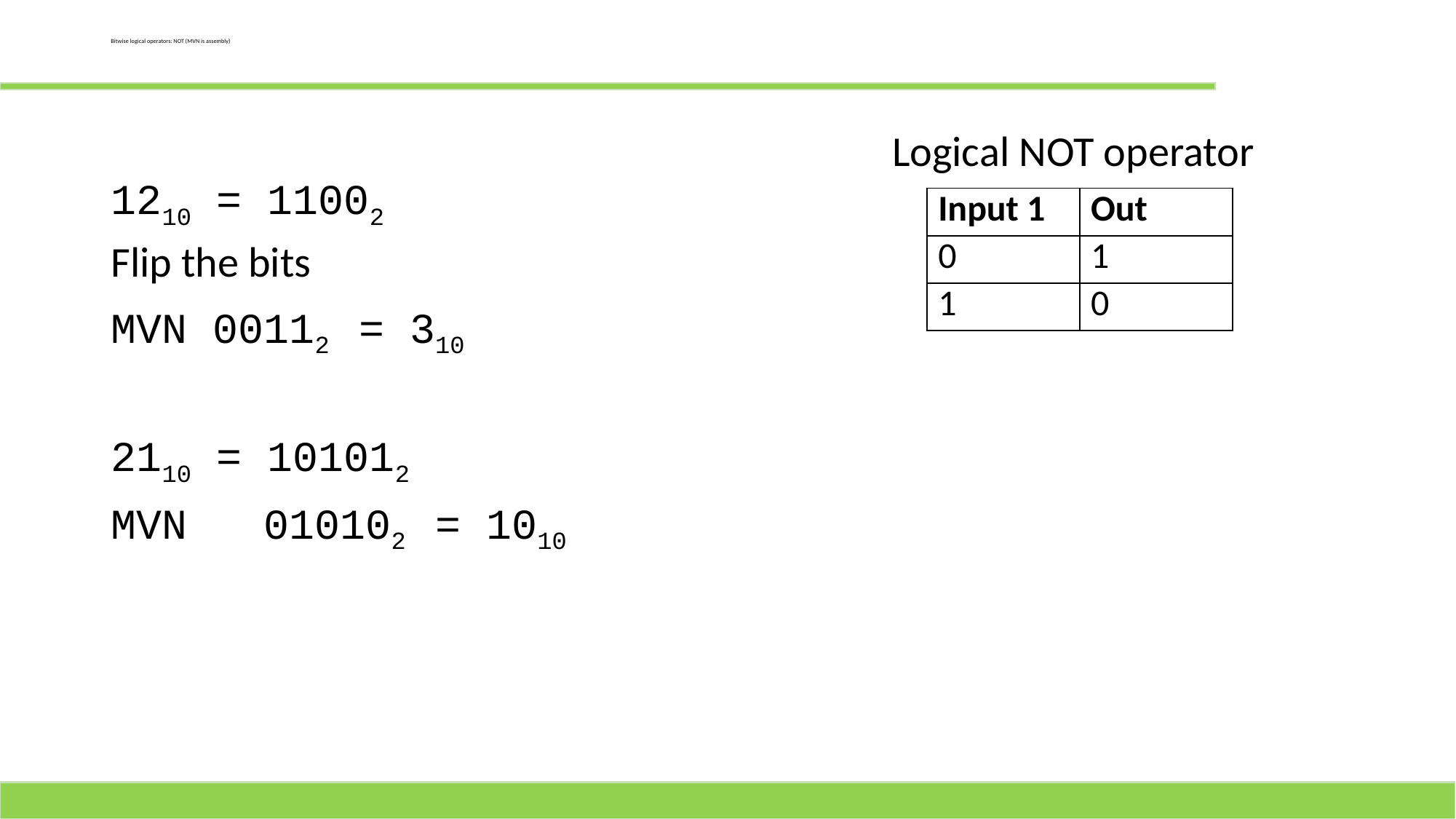

# Bitwise logical operators: NOT (MVN is assembly)
Logical NOT operator
1210 = 11002
Flip the bits
MVN 00112  = 310

2110 = 101012
MVN   010102  = 1010

| Input 1 | Out |
| --- | --- |
| 0 | 1 |
| 1 | 0 |